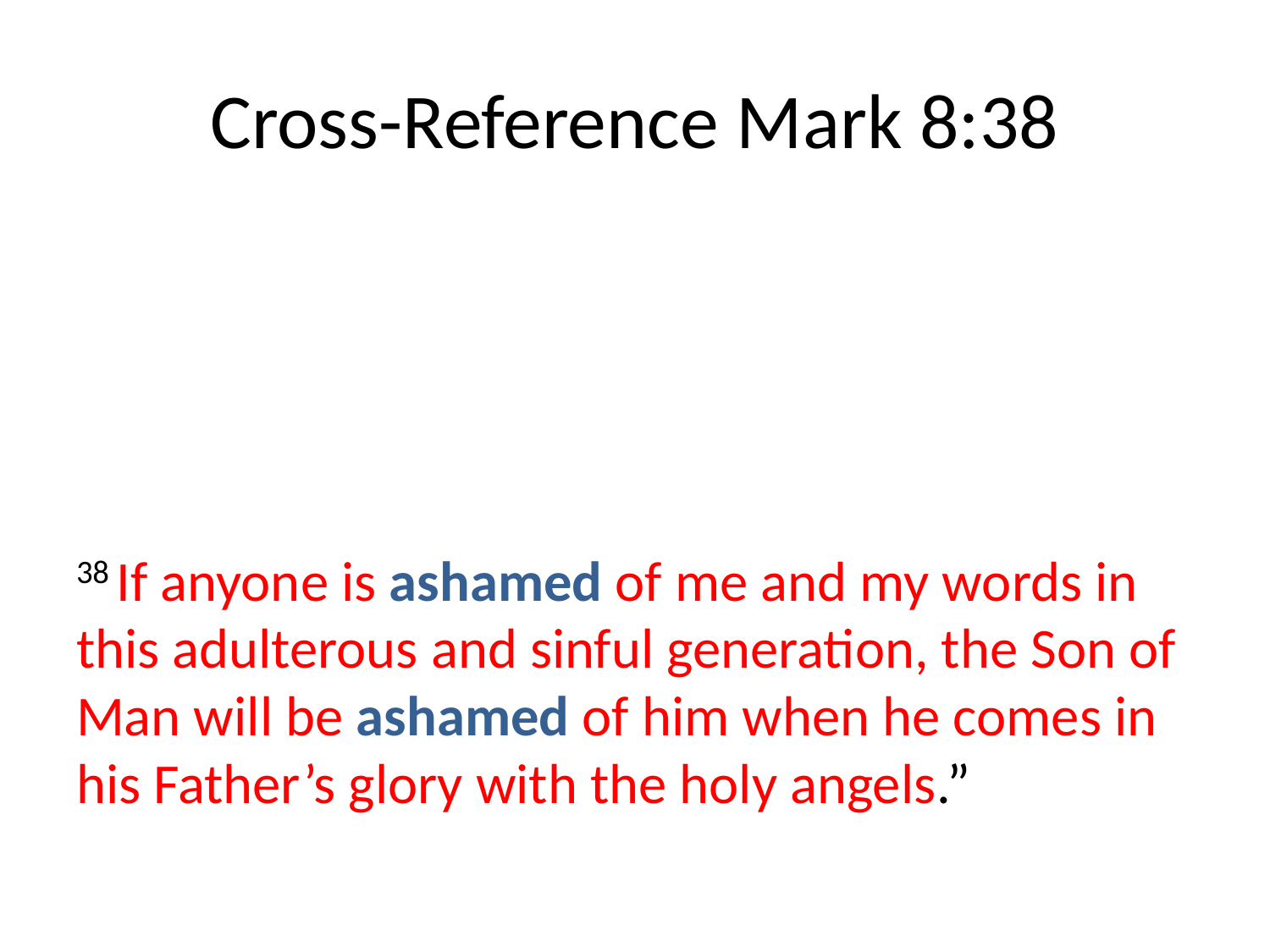

# Cross-Reference Mark 8:38

38 If anyone is ashamed of me and my words in this adulterous and sinful generation, the Son of Man will be ashamed of him when he comes in his Father’s glory with the holy angels.”